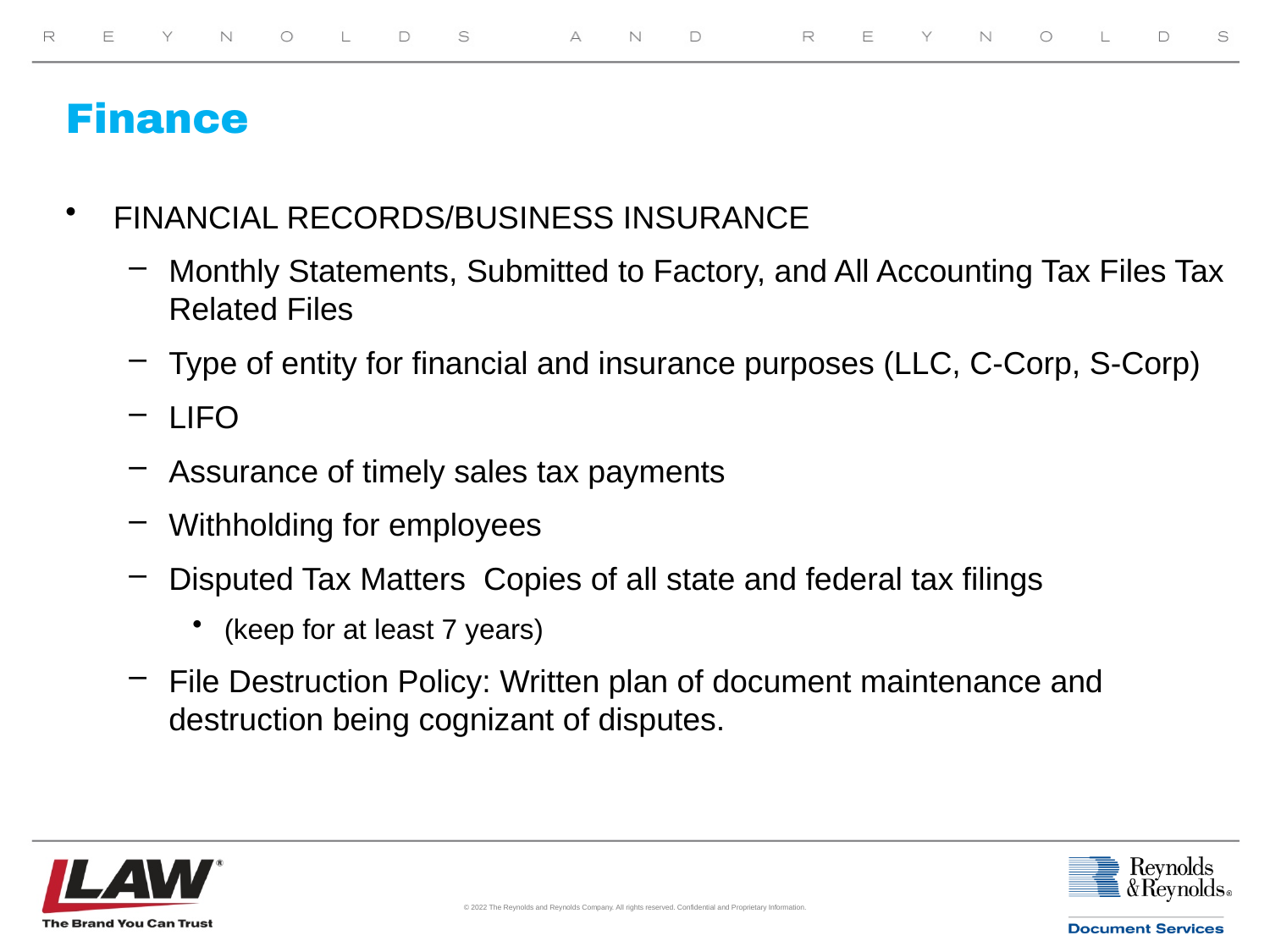

# Finance
FINANCIAL RECORDS/BUSINESS INSURANCE
Monthly Statements, Submitted to Factory, and All Accounting Tax Files Tax Related Files
Type of entity for financial and insurance purposes (LLC, C-Corp, S-Corp)
LIFO
Assurance of timely sales tax payments
Withholding for employees
Disputed Tax Matters  Copies of all state and federal tax filings
(keep for at least 7 years)
File Destruction Policy: Written plan of document maintenance and destruction being cognizant of disputes.